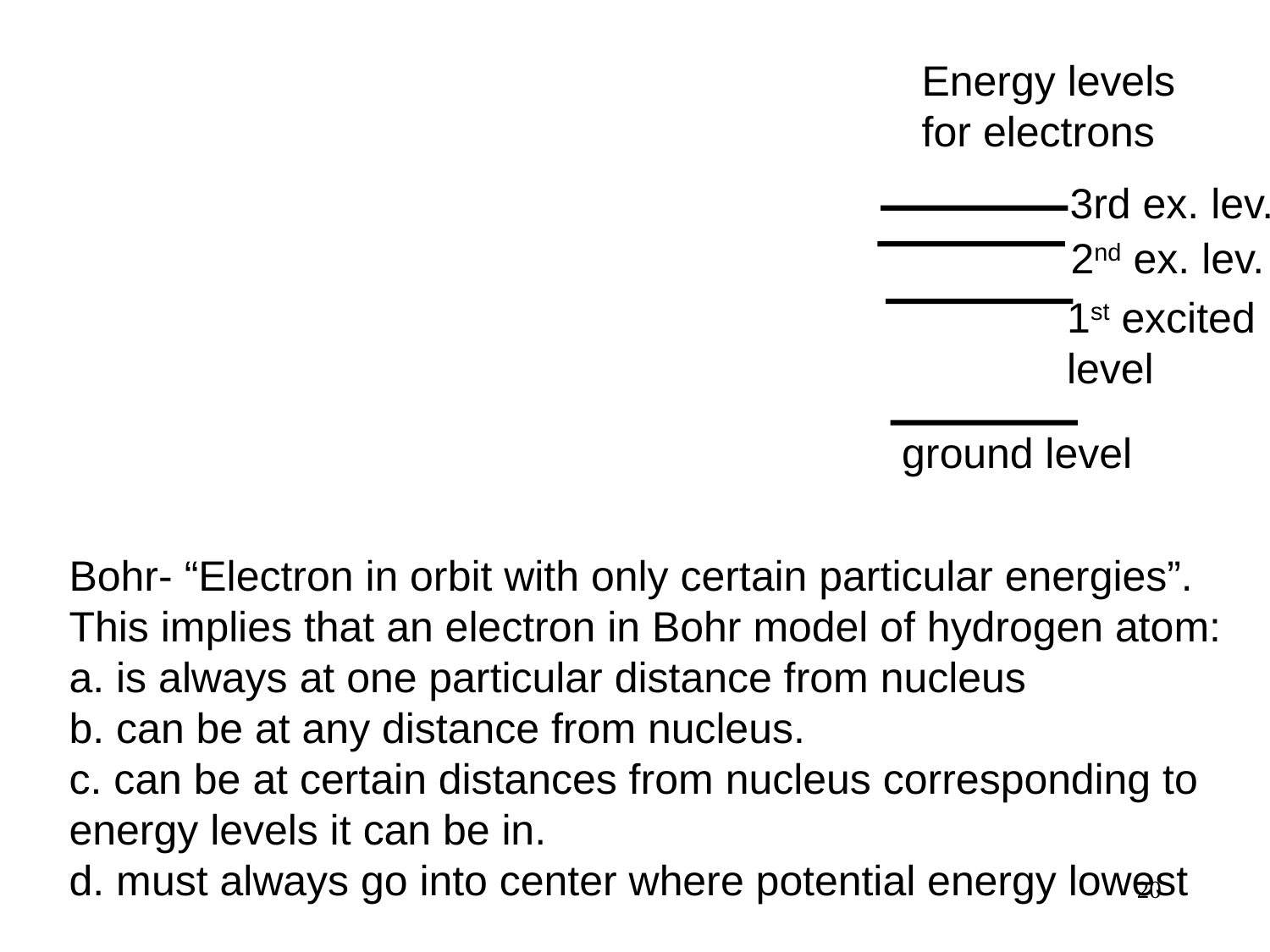

Energy levels
for electrons
3rd ex. lev.

2nd ex. lev.

1st excited
level

ground level

Bohr- “Electron in orbit with only certain particular energies”.
This implies that an electron in Bohr model of hydrogen atom:
a. is always at one particular distance from nucleus
b. can be at any distance from nucleus.
c. can be at certain distances from nucleus corresponding to
energy levels it can be in.
d. must always go into center where potential energy lowest
20